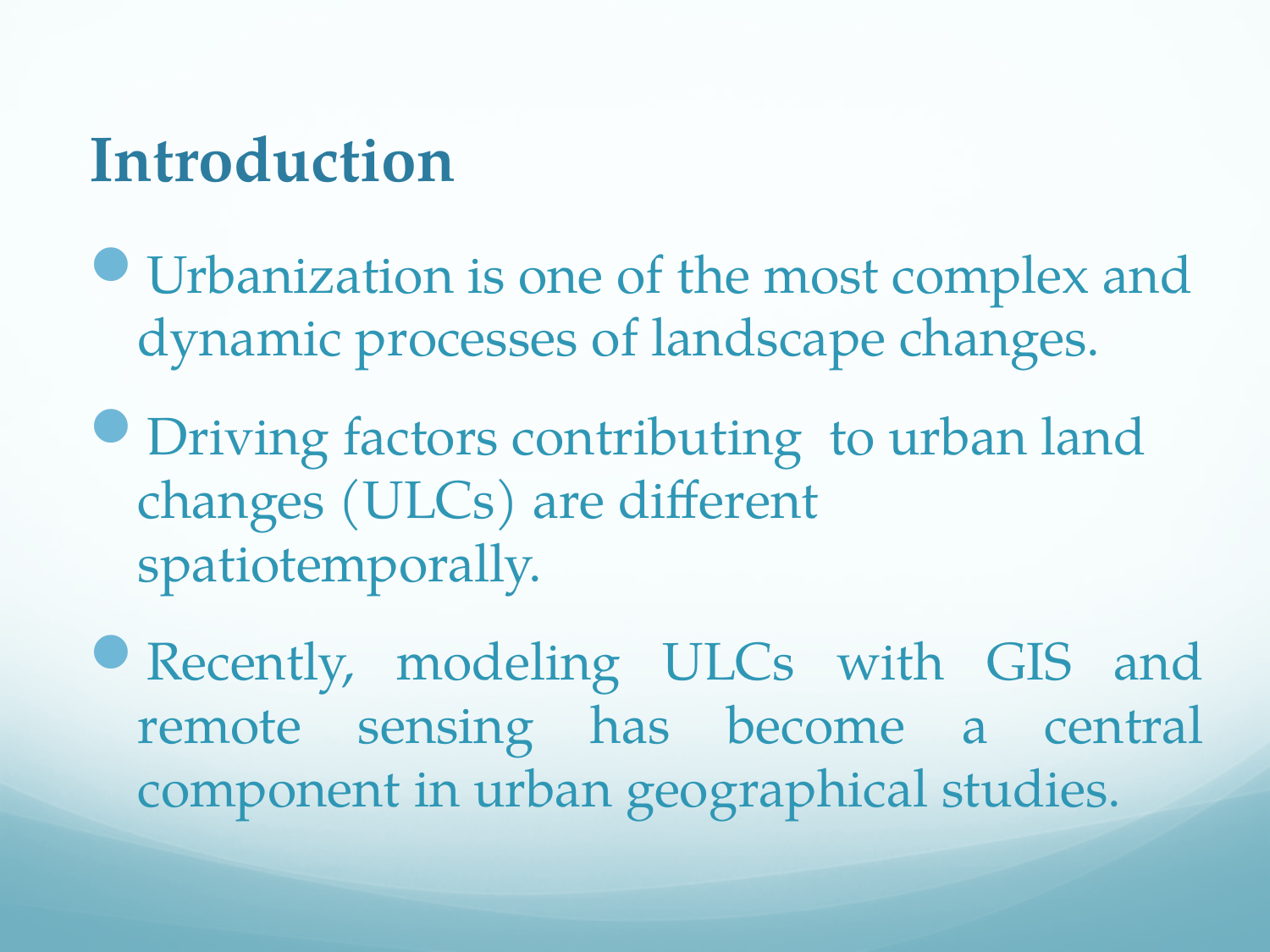

# Introduction
Urbanization is one of the most complex and dynamic processes of landscape changes.
Driving factors contributing  to urban land changes (ULCs) are different spatiotemporally.
Recently, modeling ULCs with GIS and remote sensing has become a central component in urban geographical studies.